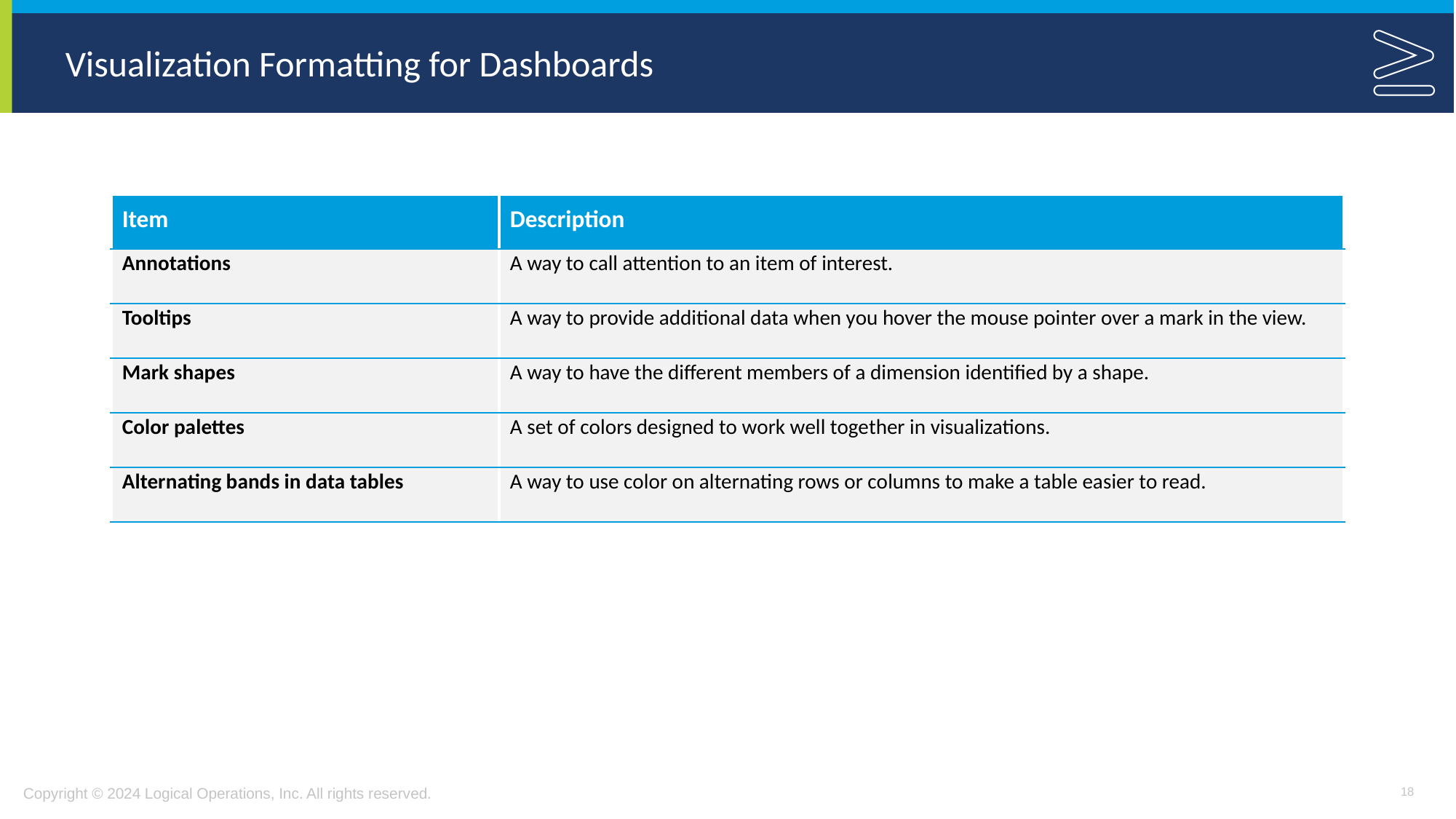

# Visualization Formatting for Dashboards
| Item | Description |
| --- | --- |
| Annotations | A way to call attention to an item of interest. |
| Tooltips | A way to provide additional data when you hover the mouse pointer over a mark in the view. |
| Mark shapes | A way to have the different members of a dimension identified by a shape. |
| Color palettes | A set of colors designed to work well together in visualizations. |
| Alternating bands in data tables | A way to use color on alternating rows or columns to make a table easier to read. |
18